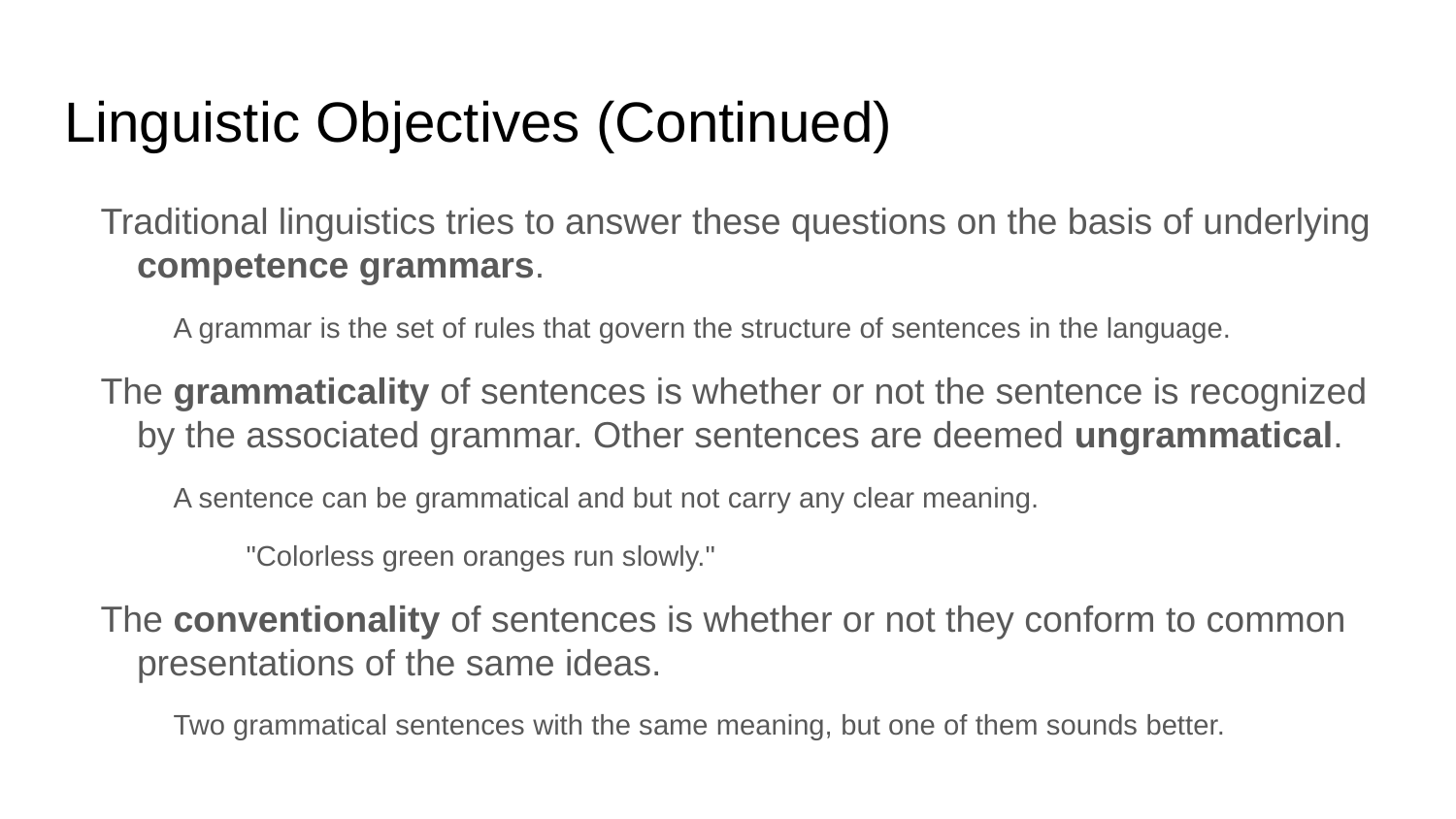

# Linguistic Objectives (Continued)
Traditional linguistics tries to answer these questions on the basis of underlying competence grammars.
A grammar is the set of rules that govern the structure of sentences in the language.
The grammaticality of sentences is whether or not the sentence is recognized by the associated grammar. Other sentences are deemed ungrammatical.
A sentence can be grammatical and but not carry any clear meaning.
"Colorless green oranges run slowly."
The conventionality of sentences is whether or not they conform to common presentations of the same ideas.
Two grammatical sentences with the same meaning, but one of them sounds better.